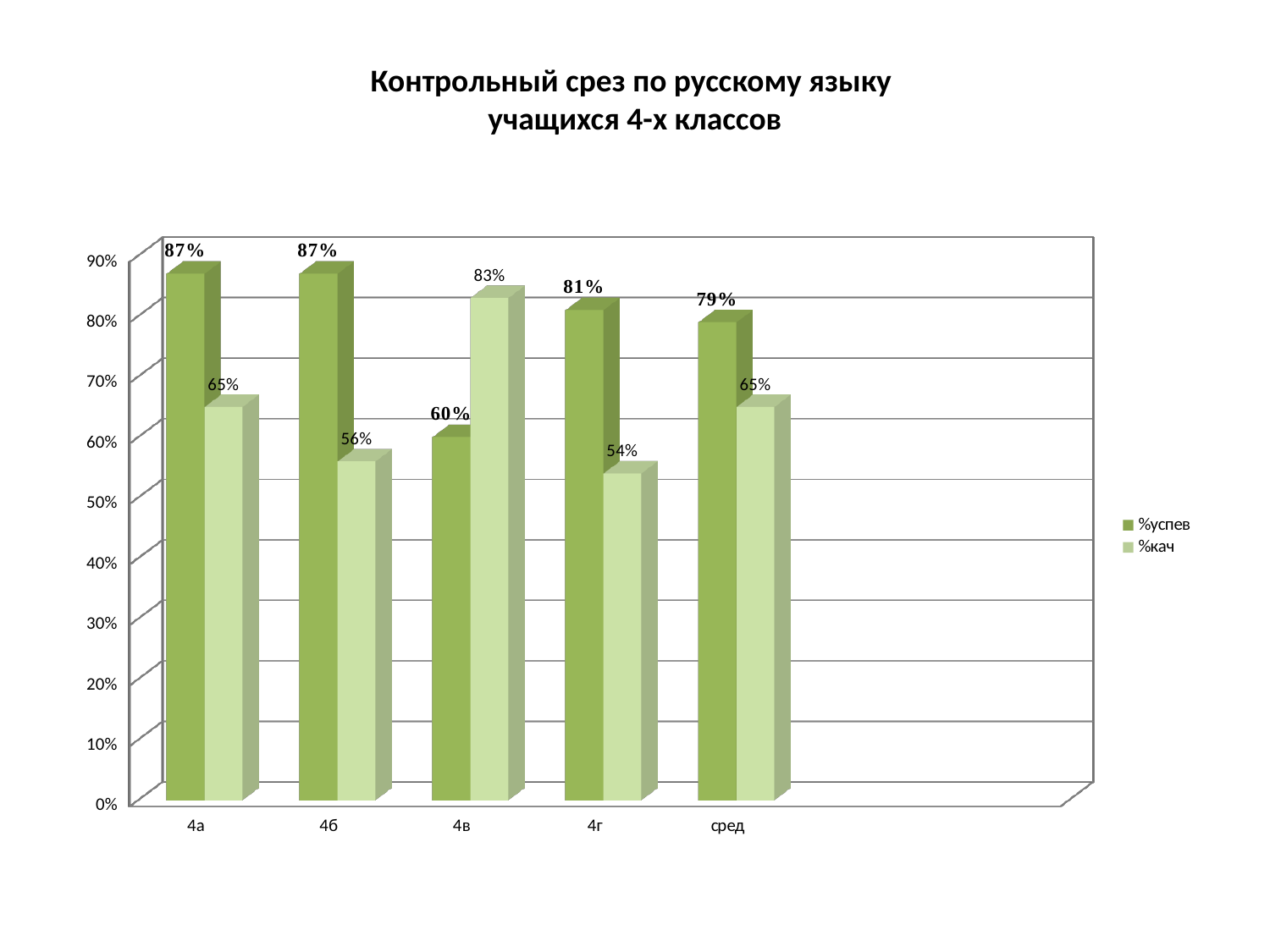

# Контрольный срез по русскому языку учащихся 4-х классов

[unsupported chart]